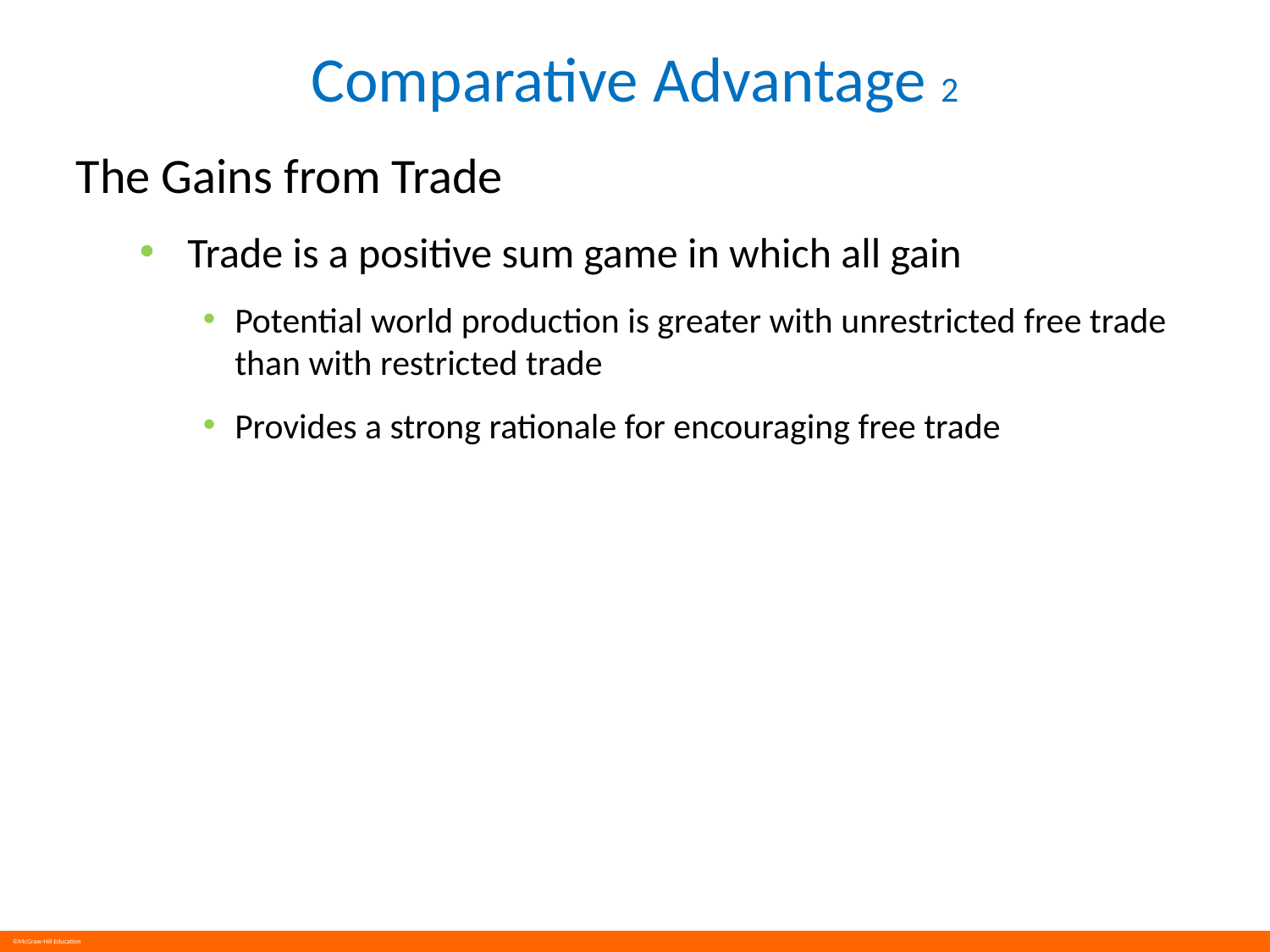

# Comparative Advantage 2
The Gains from Trade
Trade is a positive sum game in which all gain
Potential world production is greater with unrestricted free trade than with restricted trade
Provides a strong rationale for encouraging free trade